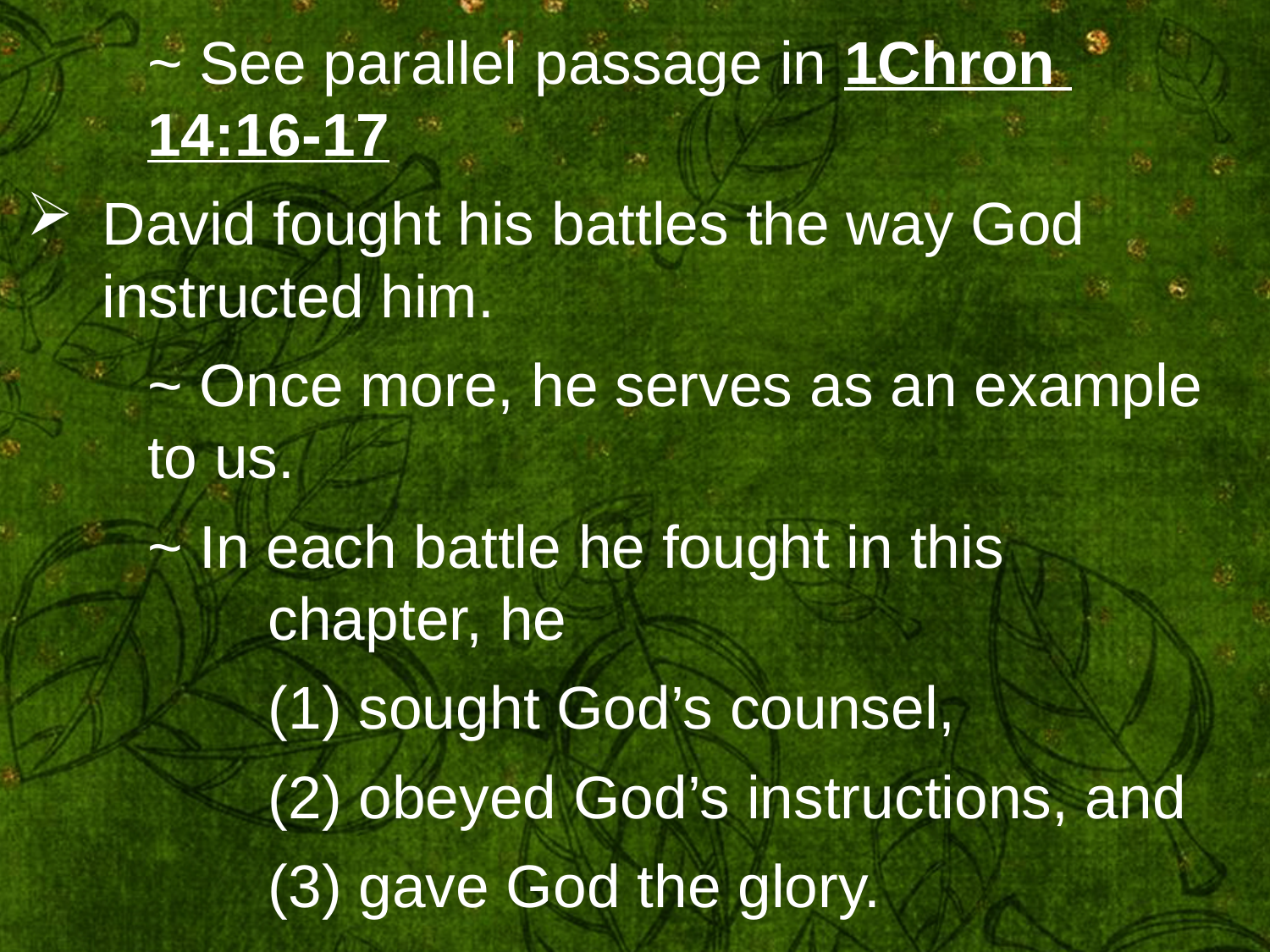

~ See parallel passage in 1Chron 			14:16-17
David fought his battles the way God instructed him.
	~ Once more, he serves as an example 		to us.
	~ In each battle he fought in this 				chapter, he
		(1) sought God’s counsel,
		(2) obeyed God’s instructions, and
		(3) gave God the glory.